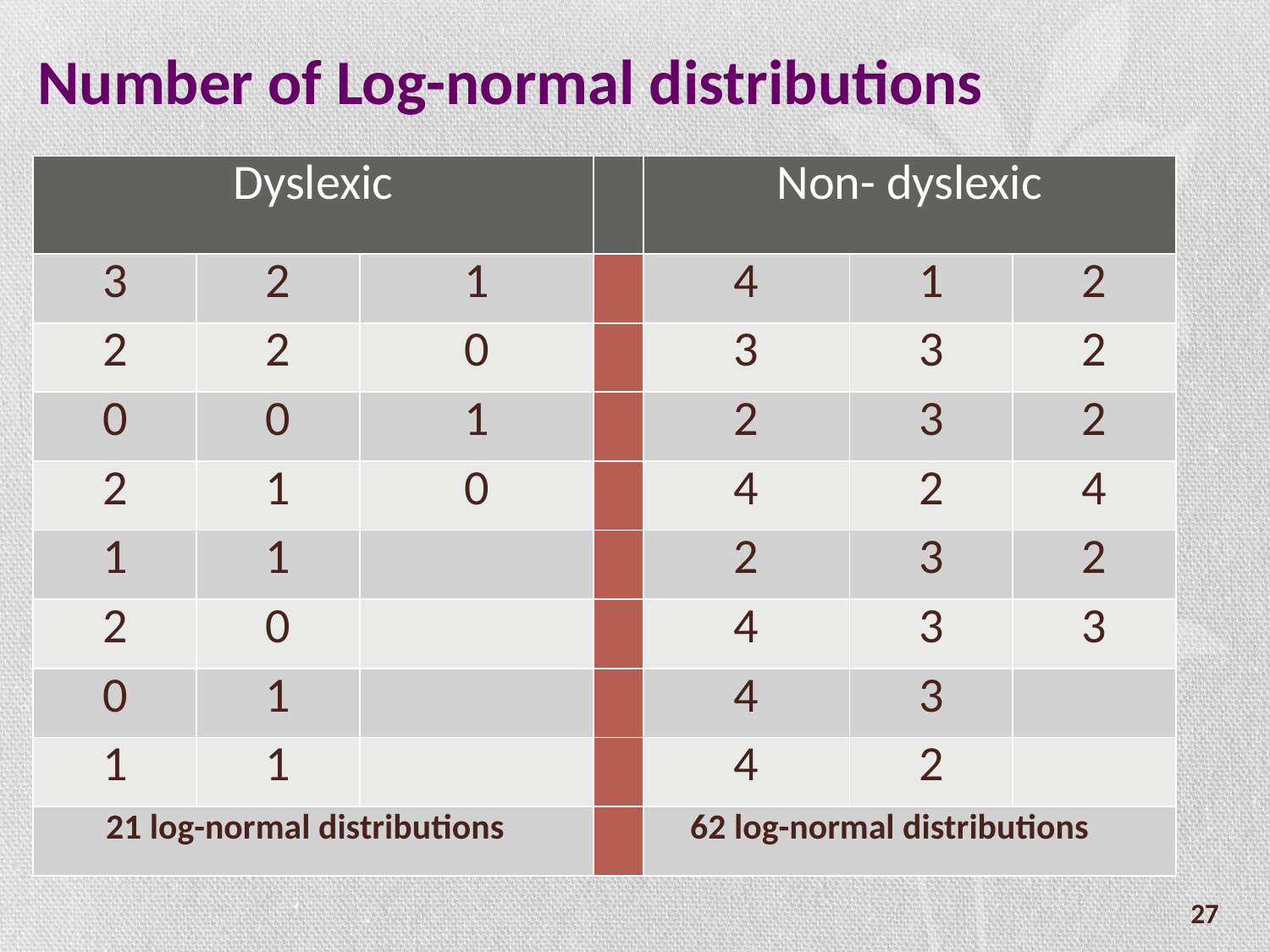

# Number of Log-normal distributions
| Dyslexic |  |  |  | Non- dyslexic |  |  |
| --- | --- | --- | --- | --- | --- | --- |
| 3 | 2 | 1 |  | 4 | 1 | 2 |
| 2 | 2 | 0 |  | 3 | 3 | 2 |
| 0 | 0 | 1 |  | 2 | 3 | 2 |
| 2 | 1 | 0 |  | 4 | 2 | 4 |
| 1 | 1 |  |  | 2 | 3 | 2 |
| 2 | 0 |  |  | 4 | 3 | 3 |
| 0 | 1 |  |  | 4 | 3 |  |
| 1 | 1 |  |  | 4 | 2 |  |
| 21 log-normal distributions |  |  |  | 62 log-normal distributions |  |  |
27